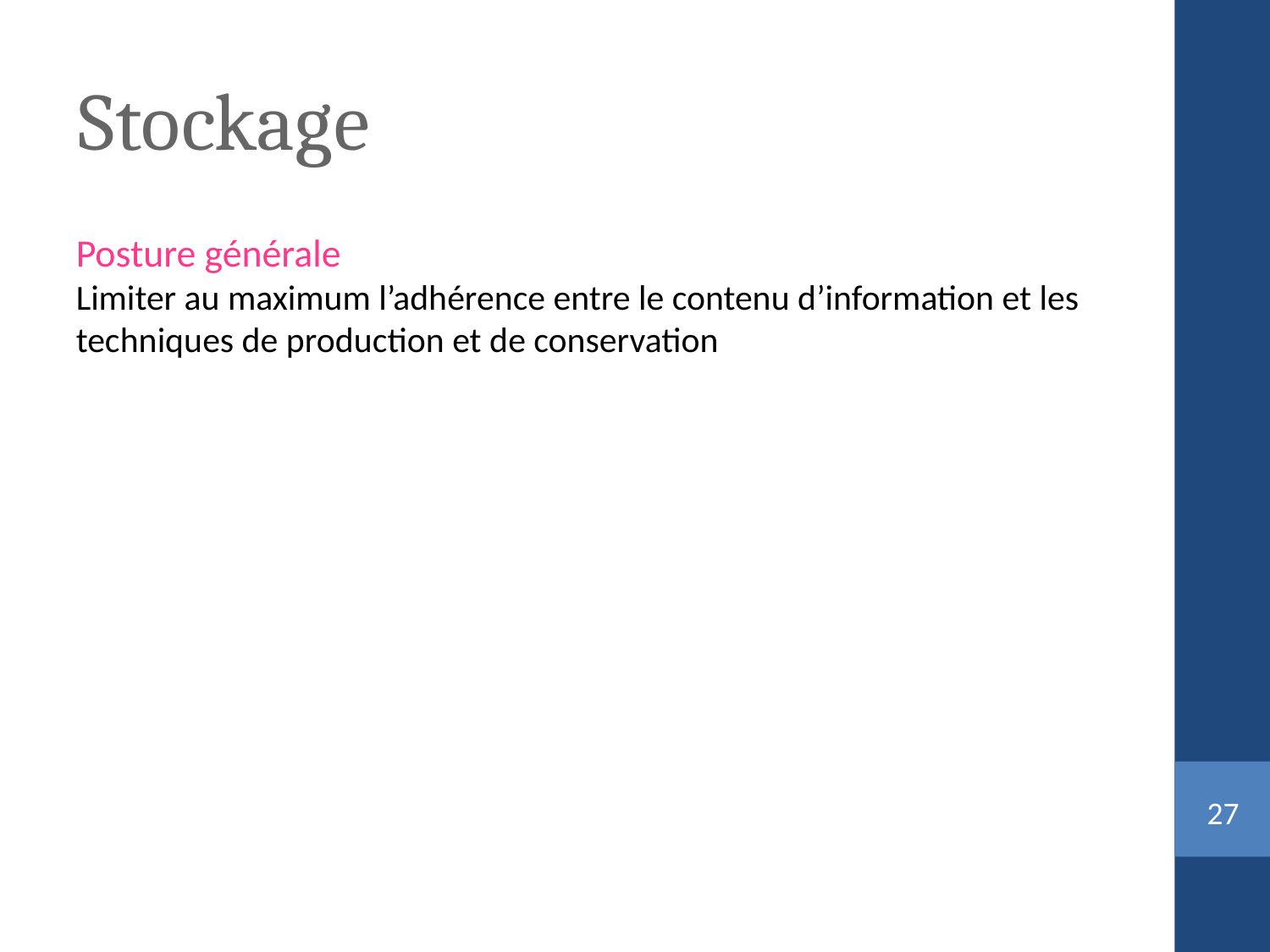

Stockage
Posture générale
Limiter au maximum l’adhérence entre le contenu d’information et les techniques de production et de conservation

27